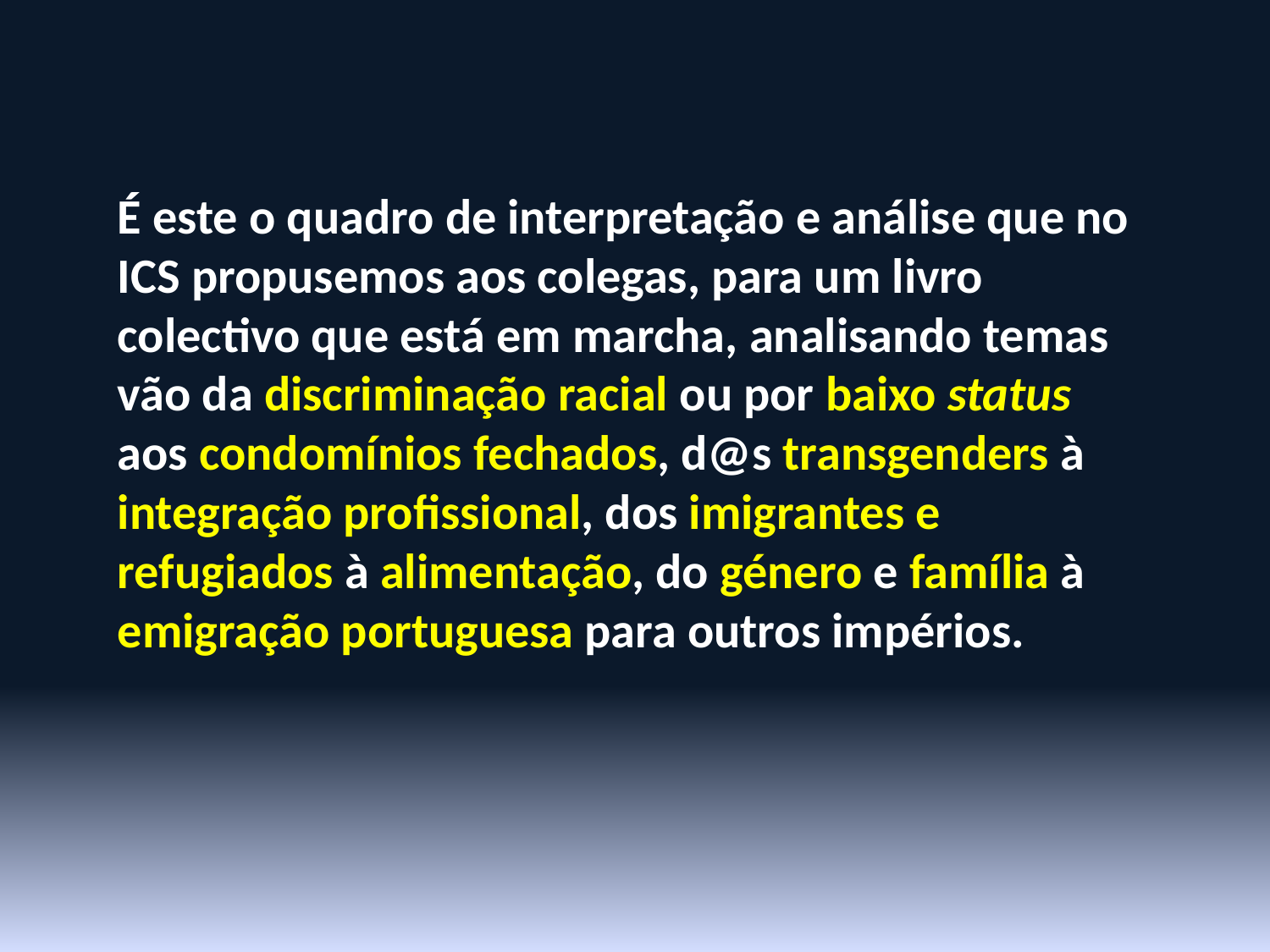

É este o quadro de interpretação e análise que no ICS propusemos aos colegas, para um livro colectivo que está em marcha, analisando temas vão da discriminação racial ou por baixo status aos condomínios fechados, d@s transgenders à integração profissional, dos imigrantes e refugiados à alimentação, do género e família à emigração portuguesa para outros impérios.